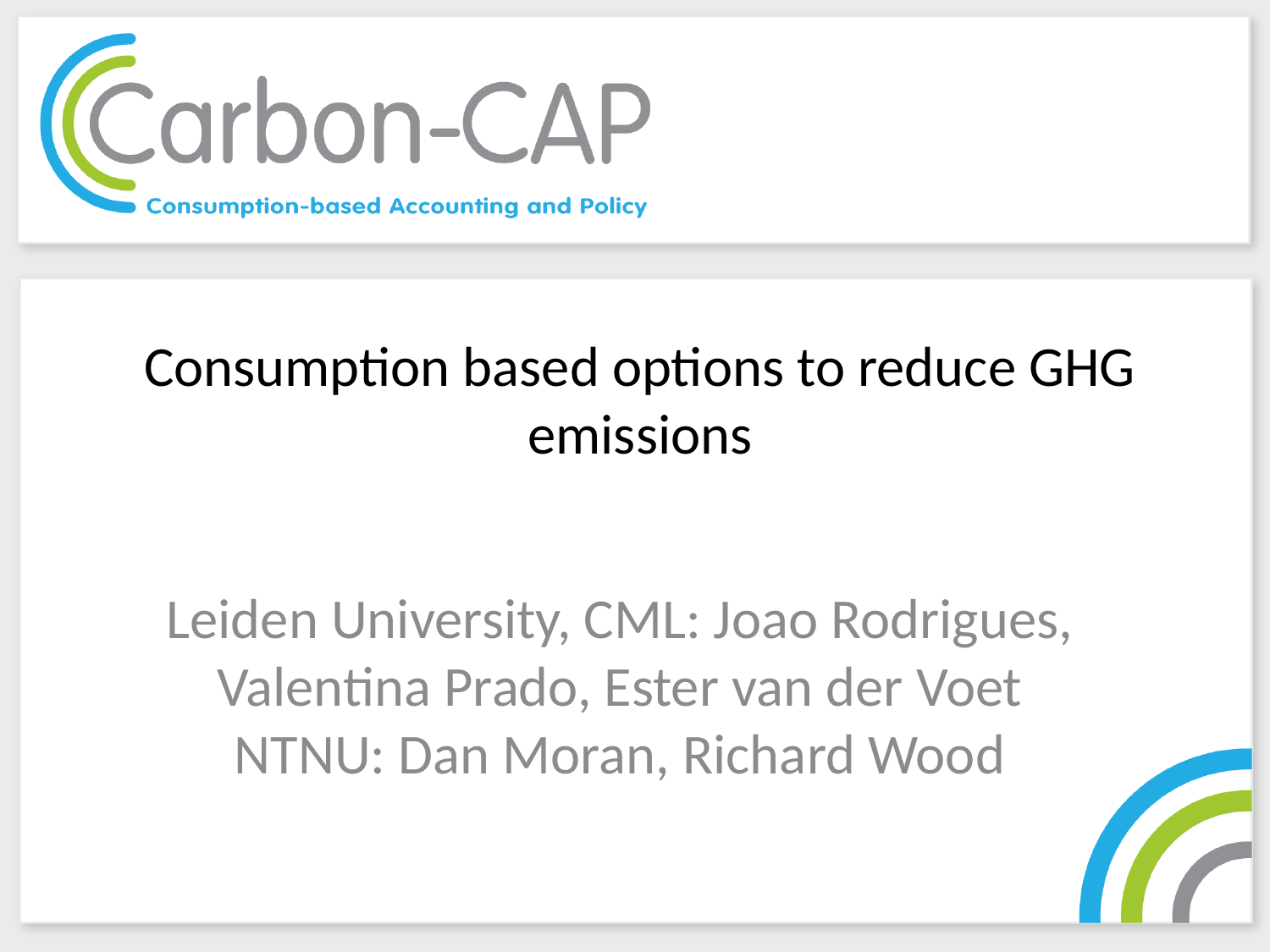

Consumption based options to reduce GHG emissions
Leiden University, CML: Joao Rodrigues, Valentina Prado, Ester van der Voet
NTNU: Dan Moran, Richard Wood